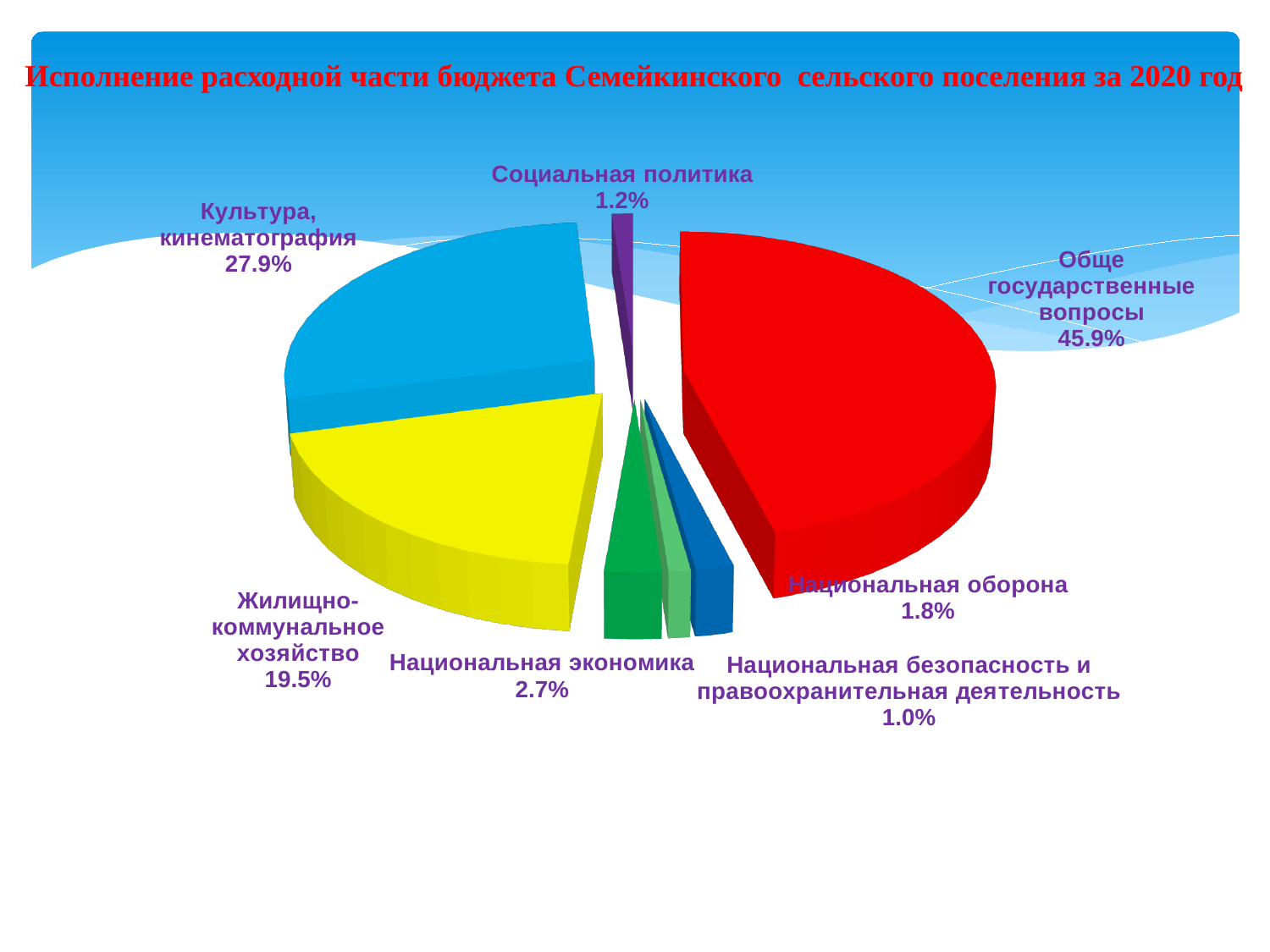

# Исполнение расходной части бюджета Семейкинского  сельского поселения за 2020 год

[unsupported chart]